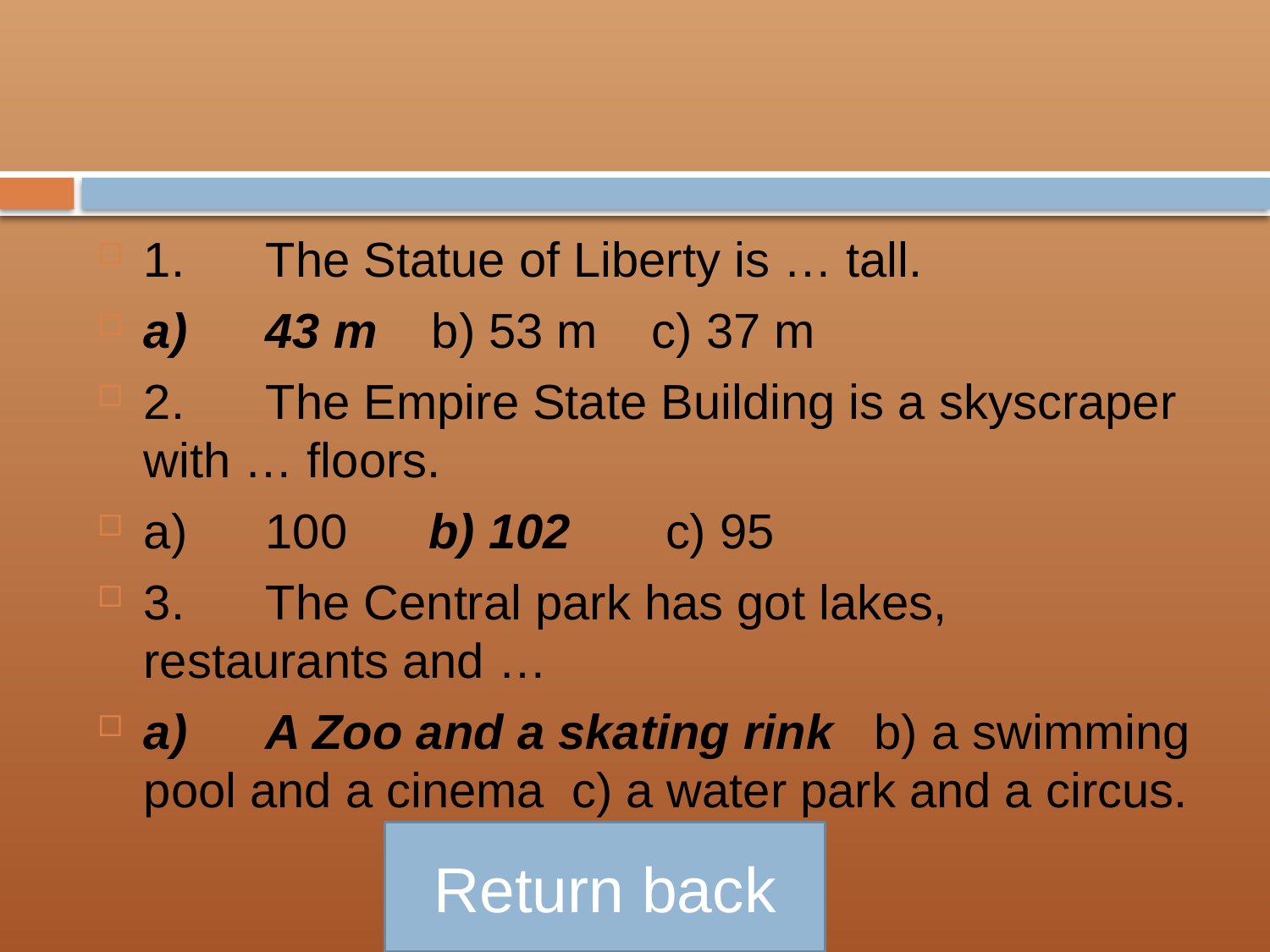

#
1.	The Statue of Liberty is … tall.
a)	43 m    b) 53 m    c) 37 m
2.	The Empire State Building is a skyscraper with … floors.
a)	100      b) 102       c) 95
3.	The Central park has got lakes, restaurants and …
a)	A Zoo and a skating rink   b) a swimming pool and a cinema  c) a water park and a circus.
Return back